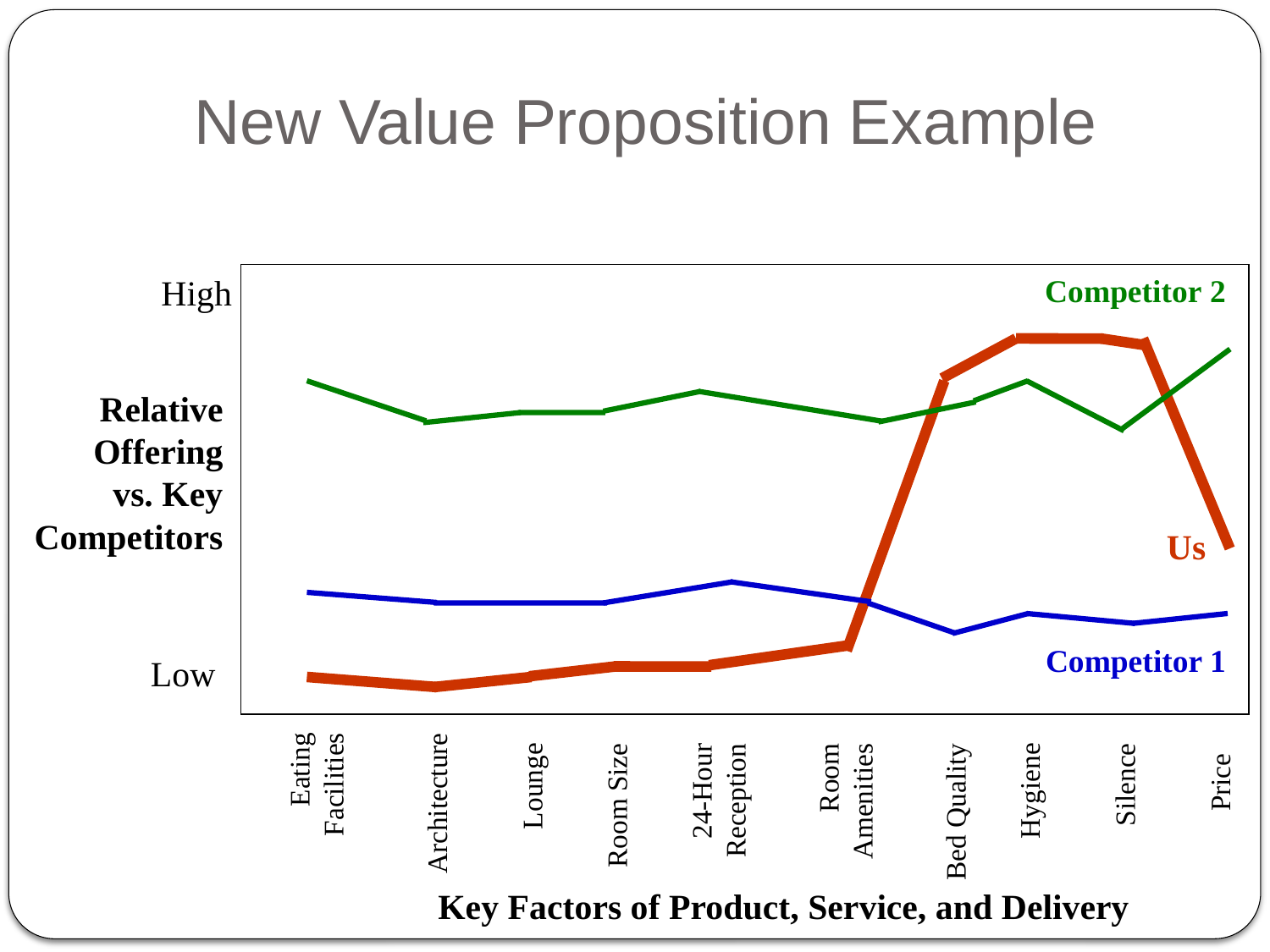

# New Value Proposition Example
High

Competitor 2

Relative
Offering
vs. Key
Competitors

Us

Competitor 1
Low

Eating
Facilities
Price
24-Hour
Reception
Room
Amenities
Silence
Lounge
Hygiene
Architecture
Room Size
Bed Quality
Key Factors of Product, Service, and Delivery